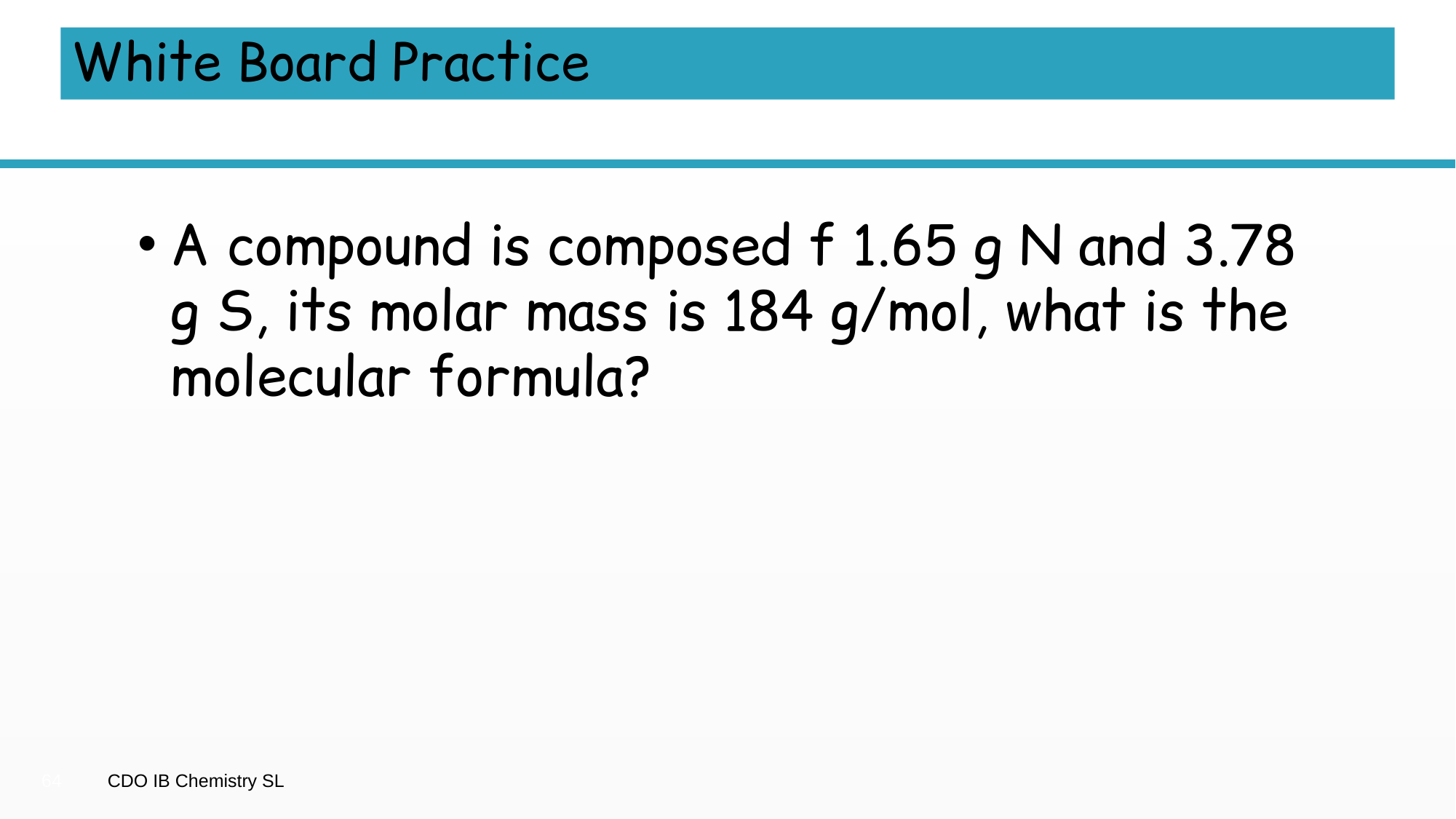

# White Board Practice
A compound is composed f 1.65 g N and 3.78 g S, its molar mass is 184 g/mol, what is the molecular formula?
64
CDO IB Chemistry SL